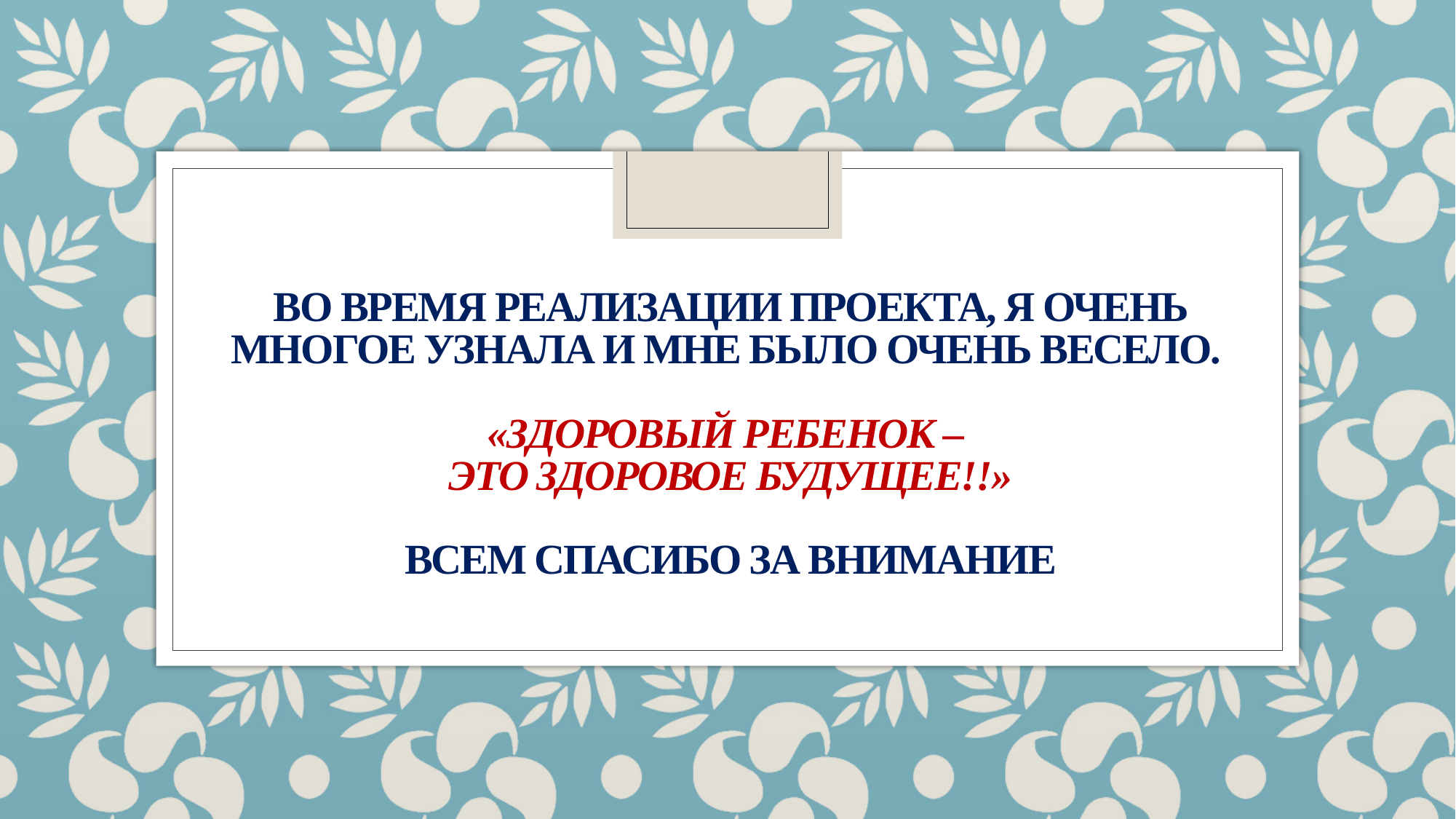

# Во время реализации проекта, я очень многое узнала и мне было очень весело. «Здоровый ребенок – это здоровое будущее!!» Всем спасибо за внимание